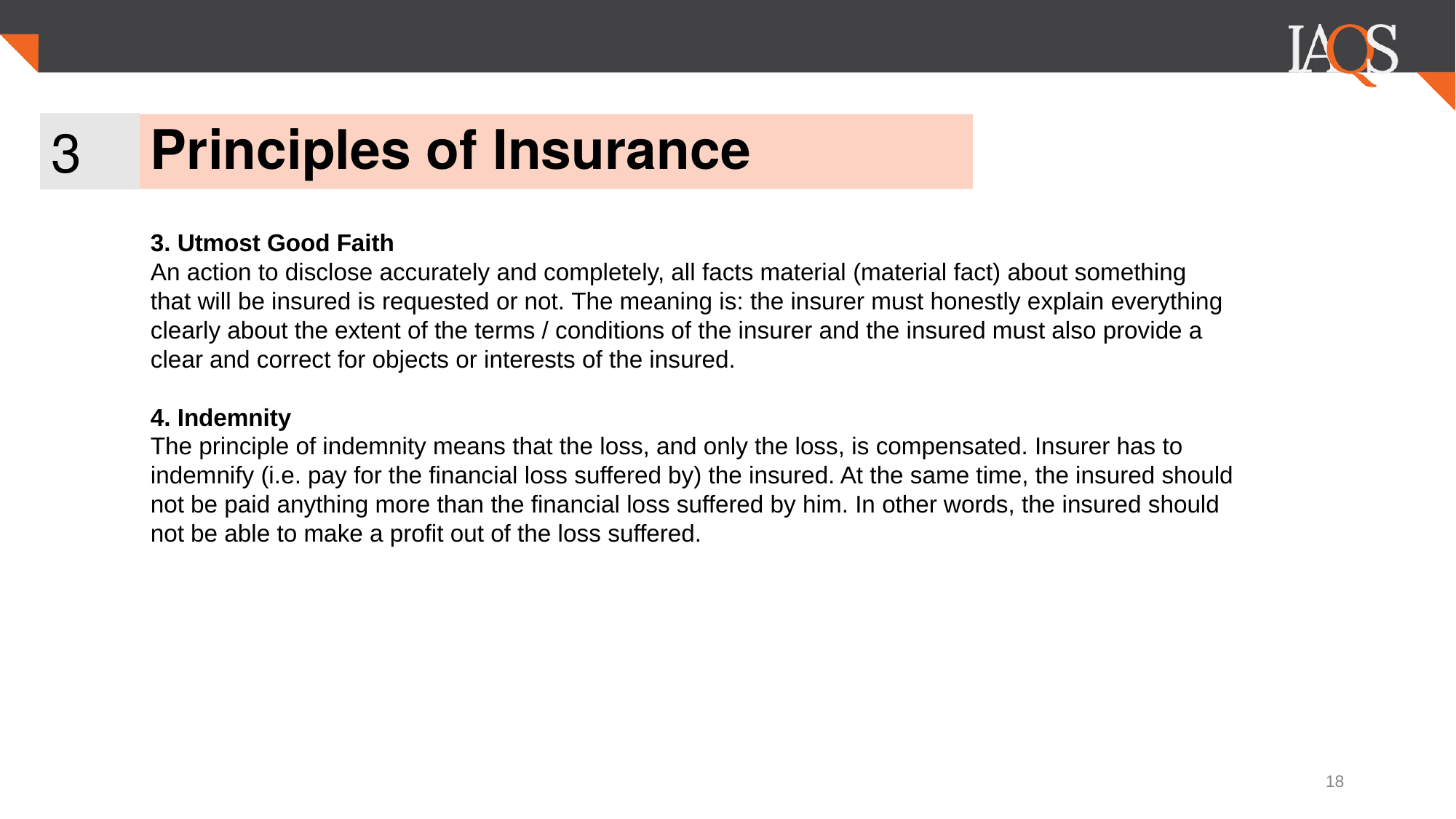

3
# Principles of Insurance
3. Utmost Good Faith
An action to disclose accurately and completely, all facts material (material fact) about something that will be insured is requested or not. The meaning is: the insurer must honestly explain everything clearly about the extent of the terms / conditions of the insurer and the insured must also provide a clear and correct for objects or interests of the insured.

4. Indemnity
The principle of indemnity means that the loss, and only the loss, is compensated. Insurer has to indemnify (i.e. pay for the financial loss suffered by) the insured. At the same time, the insured should not be paid anything more than the financial loss suffered by him. In other words, the insured should not be able to make a profit out of the loss suffered.

18